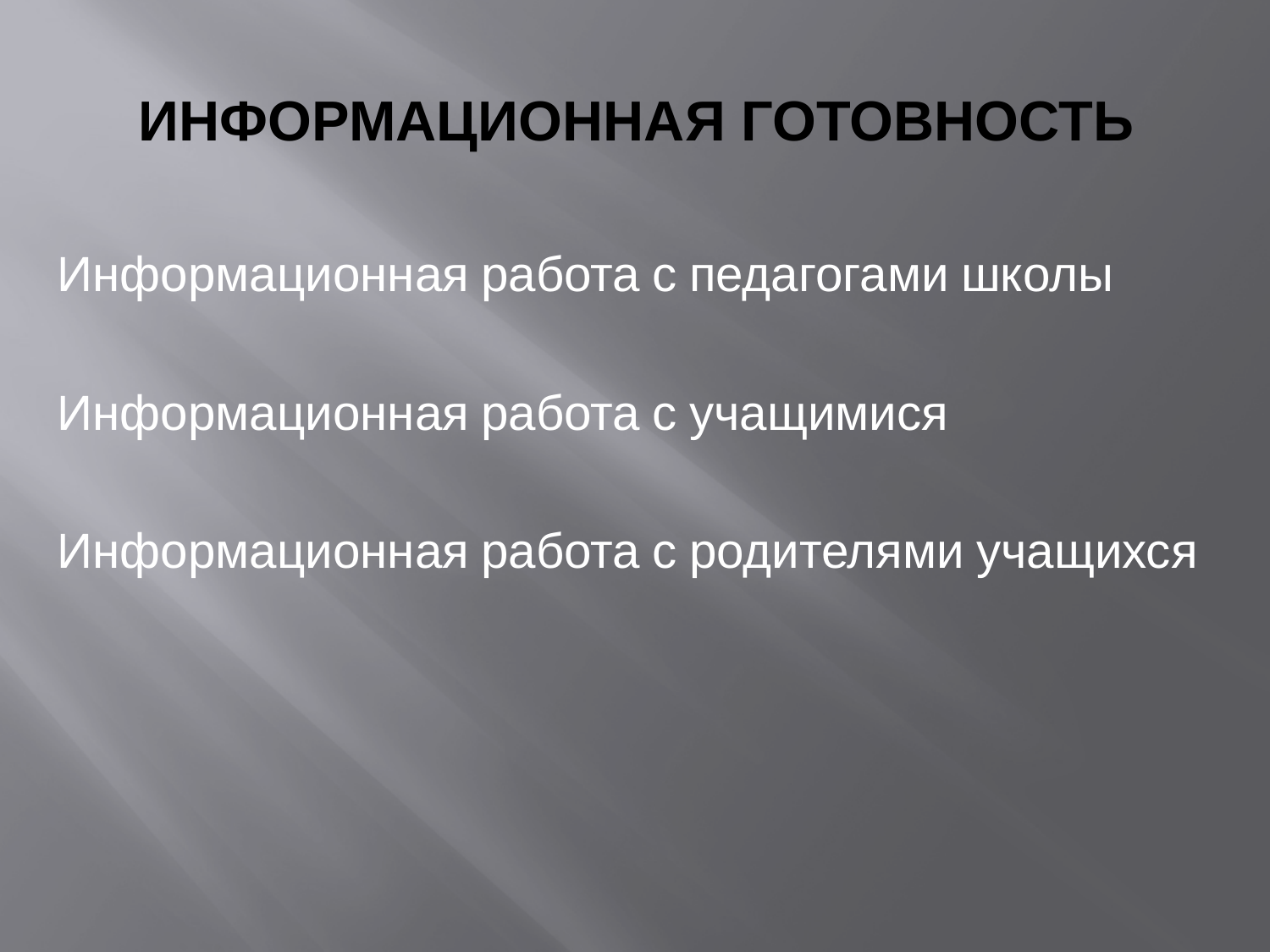

# Информационная готовность
Информационная работа с педагогами школы

Информационная работа с учащимися

Информационная работа с родителями учащихся